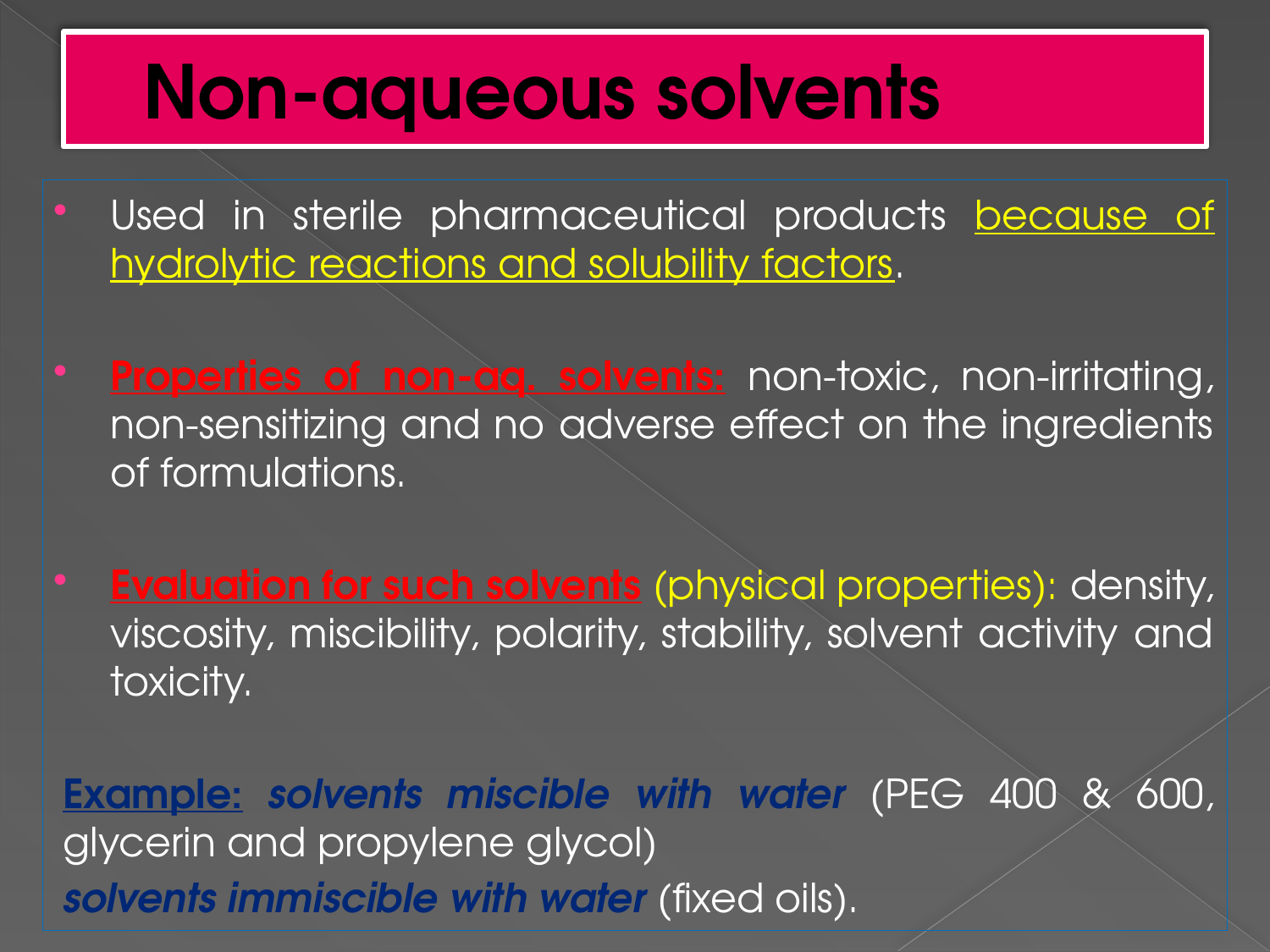

# Non-aqueous solvents
Used in sterile pharmaceutical products because of hydrolytic reactions and solubility factors.

Properties of non-aq. solvents: non-toxic, non-irritating, non-sensitizing and no adverse effect on the ingredients of formulations.

Evaluation for such solvents (physical properties): density, viscosity, miscibility, polarity, stability, solvent activity and toxicity.

Example: solvents miscible with water (PEG 400 & 600, glycerin and propylene glycol)
solvents immiscible with water (fixed oils).